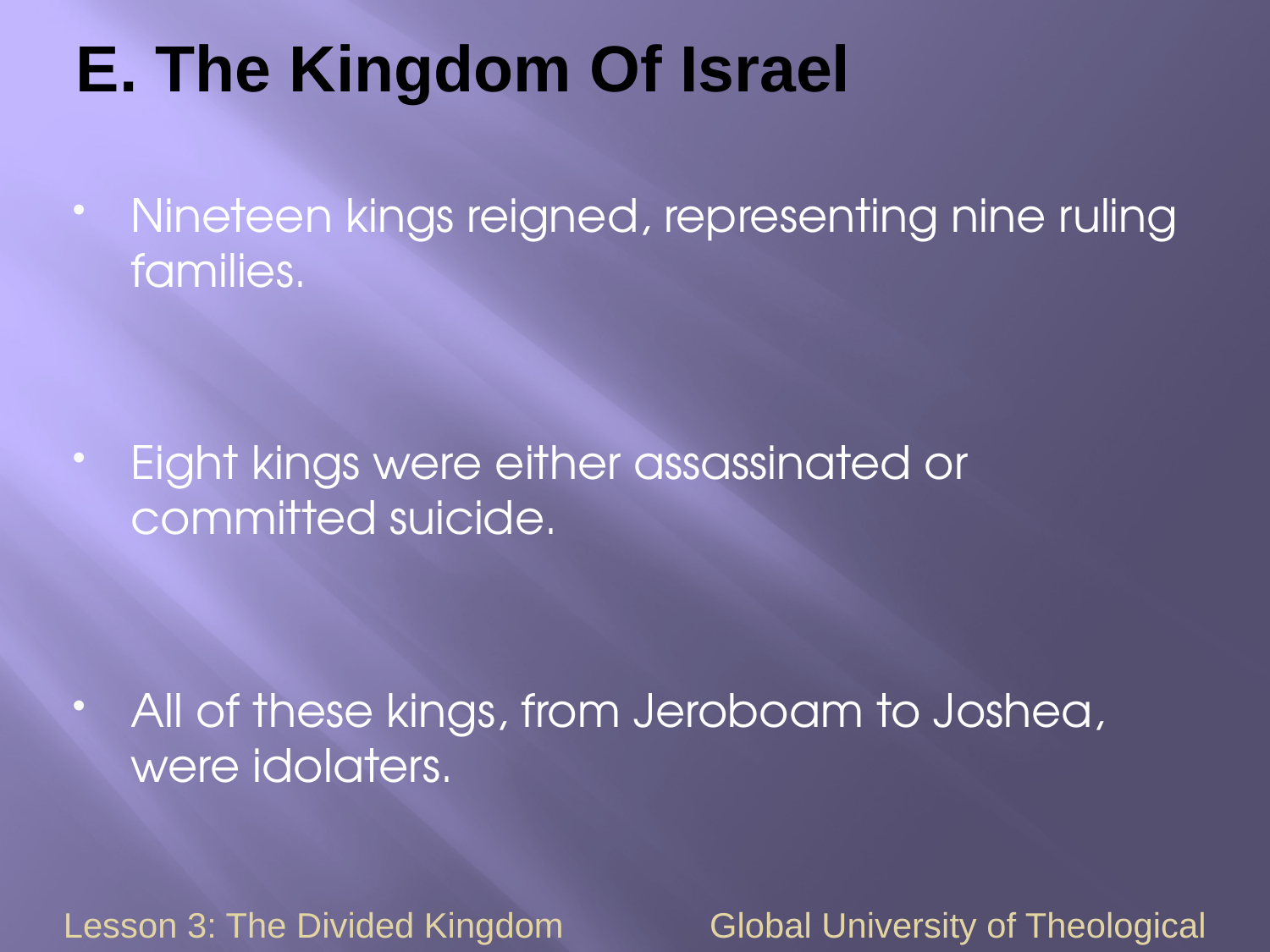

# E. The Kingdom Of Israel
Nineteen kings reigned, representing nine ruling families.

Eight kings were either assassinated or committed suicide.

All of these kings, from Jeroboam to Joshea, were idolaters.
Lesson 3: The Divided Kingdom               Global University of Theological Studies